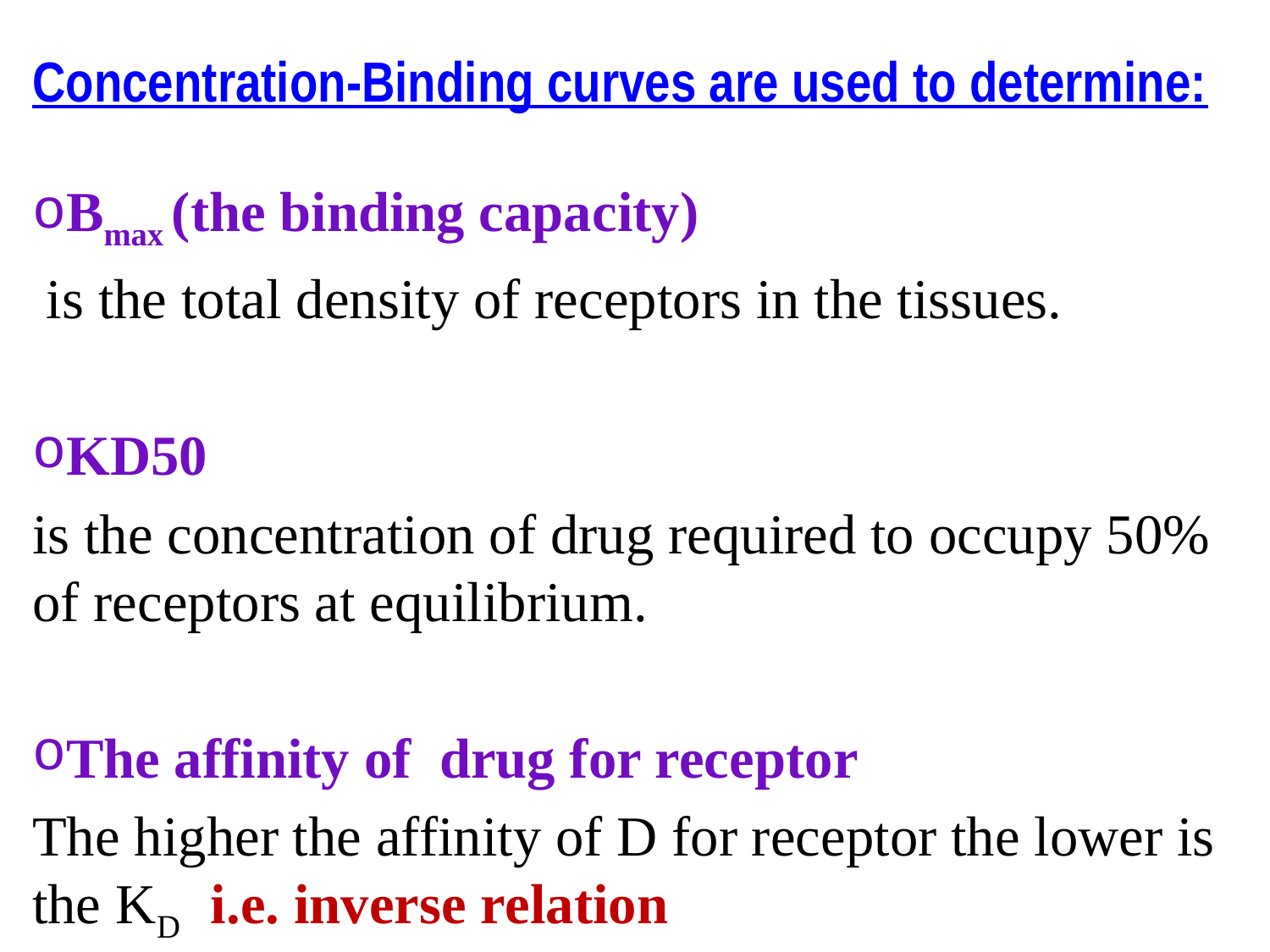

Concentration-Binding curves are used to determine:

Bmax (the binding capacity)
 is the total density of receptors in the tissues.

KD50
is the concentration of drug required to occupy 50% of receptors at equilibrium.

The affinity of  drug for receptor
The higher the affinity of D for receptor the lower is the KD   i.e. inverse relation